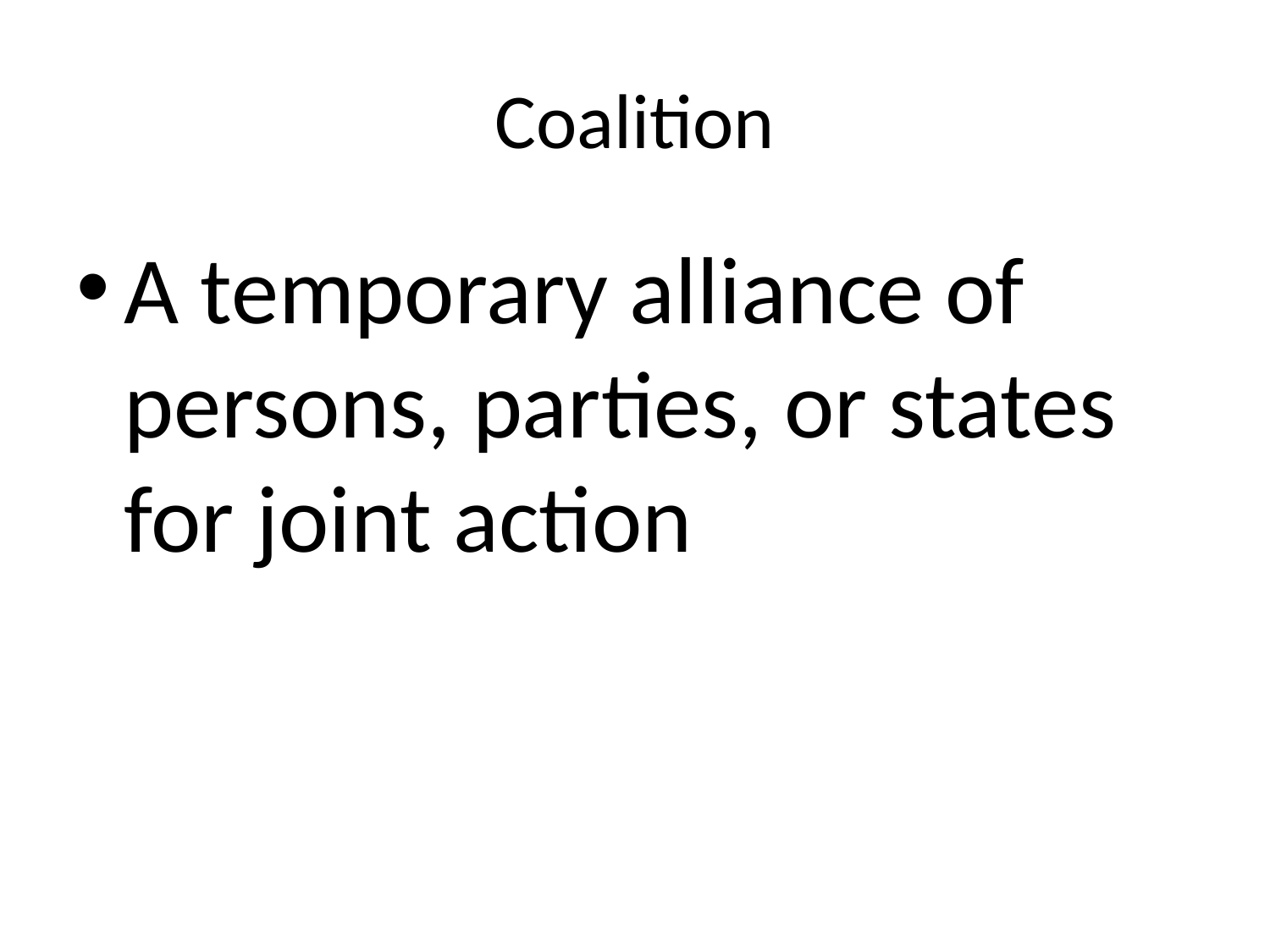

# Coalition
A temporary alliance of persons, parties, or states for joint action